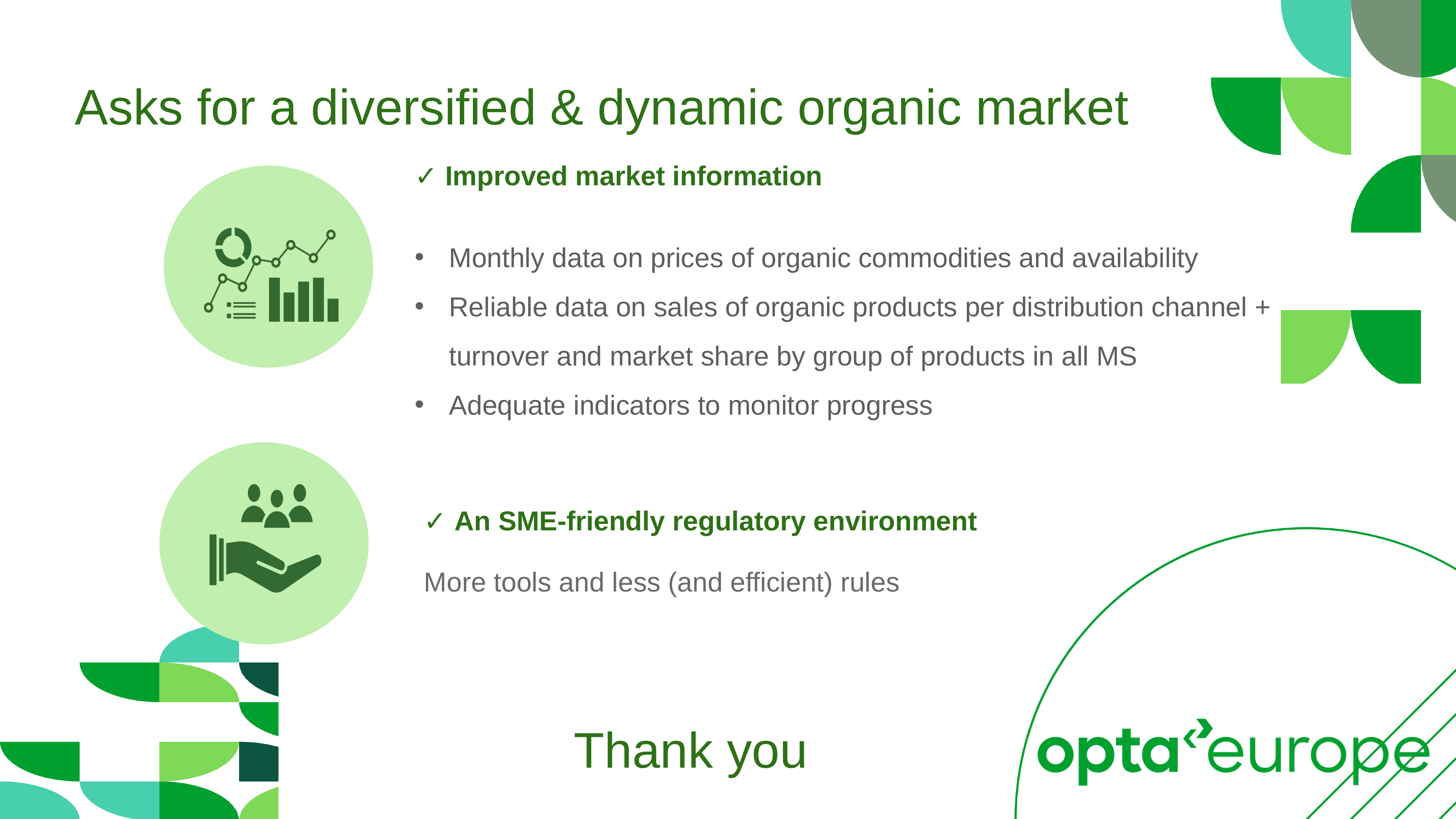

Asks for a diversified & dynamic organic market
✓ Improved market information

Monthly data on prices of organic commodities and availability
Reliable data on sales of organic products per distribution channel + turnover and market share by group of products in all MS
Adequate indicators to monitor progress

✓ An SME-friendly regulatory environment

More tools and less (and efficient) rules

Thank you